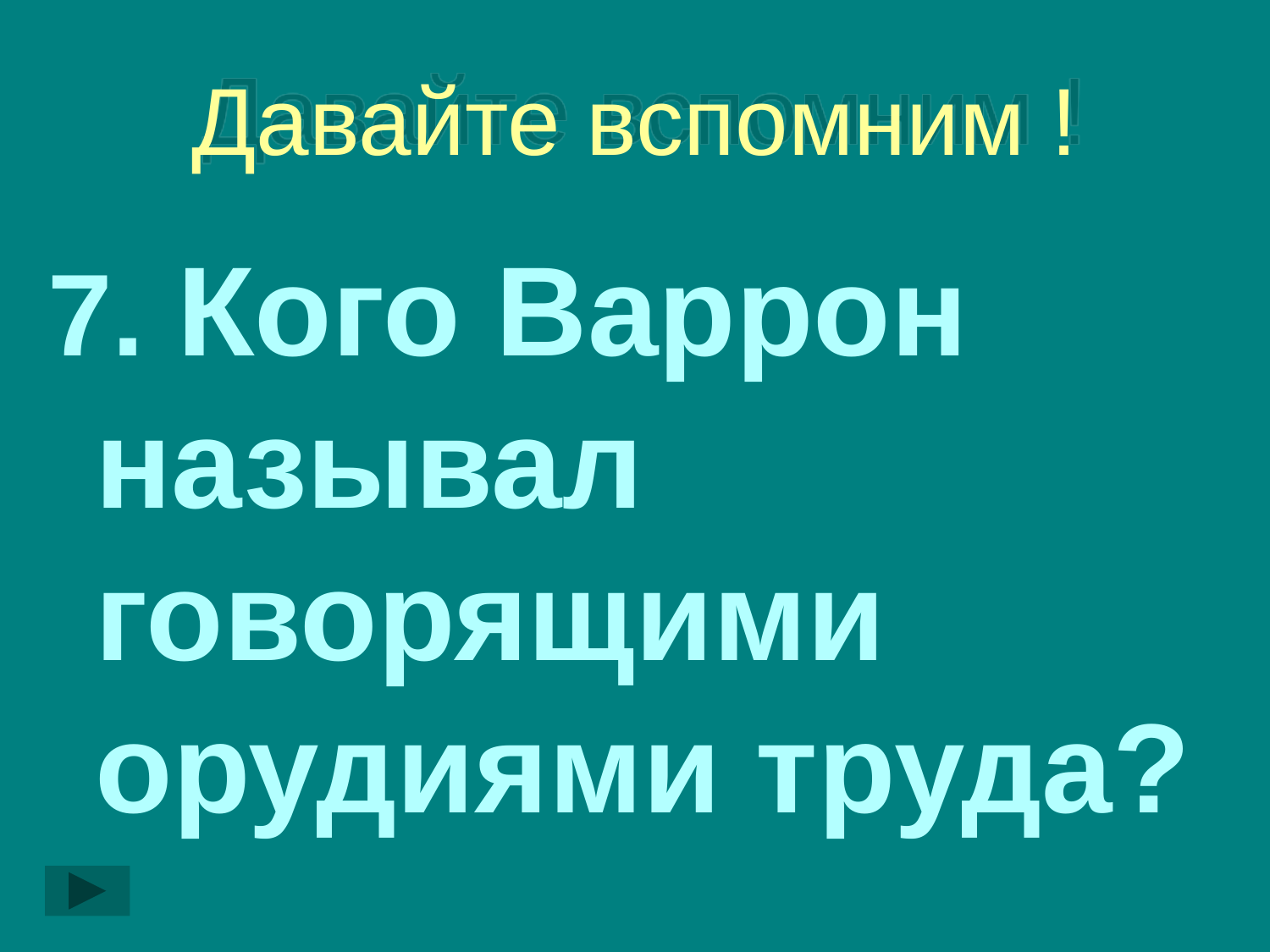

# Давайте вспомним !
7. Кого Варрон называл говорящими орудиями труда?